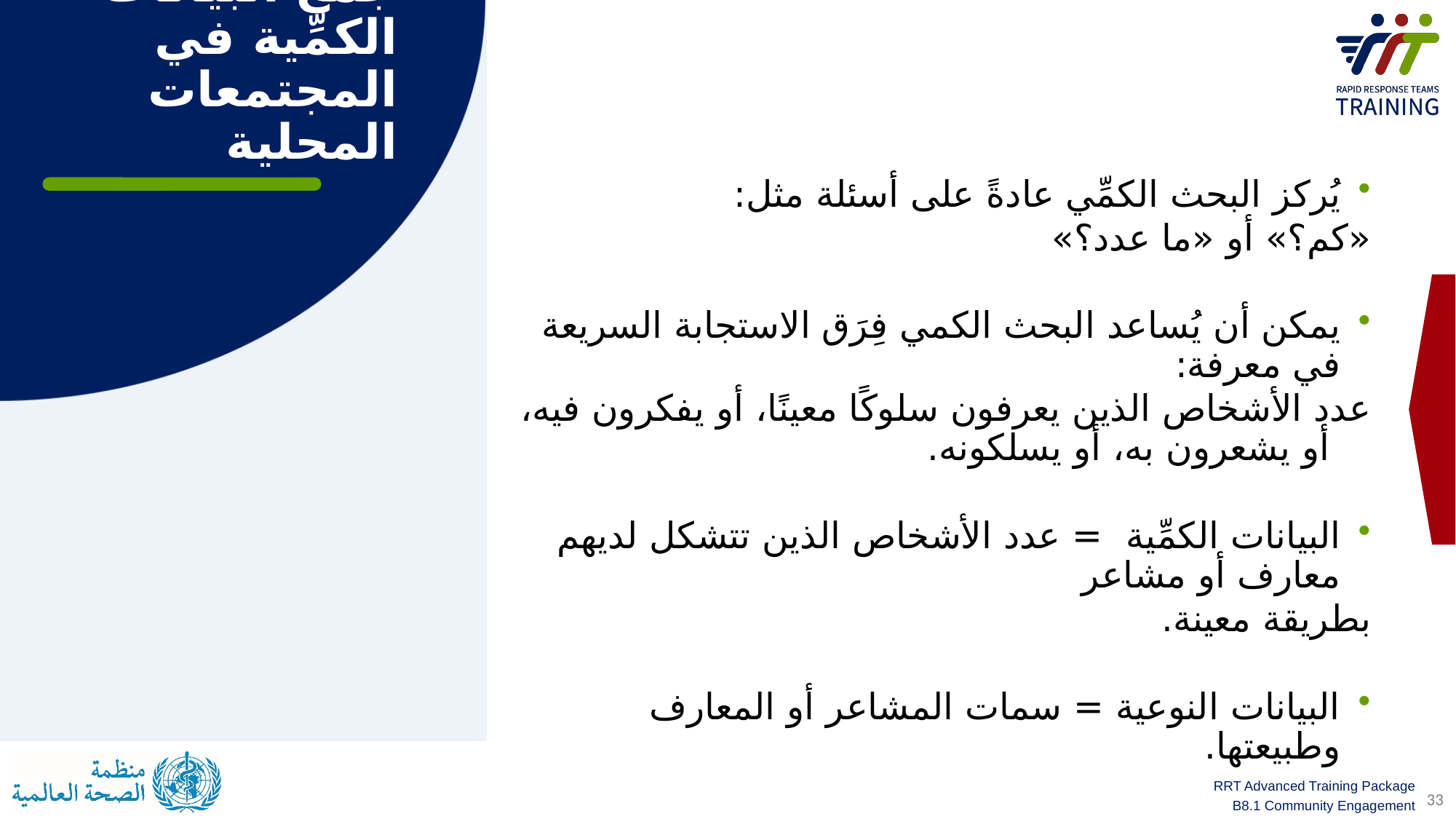

جَمْع البيانات الكمِّية في المجتمعات المحلية
يُركز البحث الكمِّي عادةً على أسئلة مثل:
«كم؟» أو «ما عدد؟»

يمكن أن يُساعد البحث الكمي فِرَق الاستجابة السريعة في معرفة:
عدد الأشخاص الذين يعرفون سلوكًا معينًا، أو يفكرون فيه، أو يشعرون به، أو يسلكونه.

البيانات الكمِّية  = عدد الأشخاص الذين تتشكل لديهم معارف أو مشاعر
بطريقة معينة.

البيانات النوعية = سمات المشاعر أو المعارف وطبيعتها.